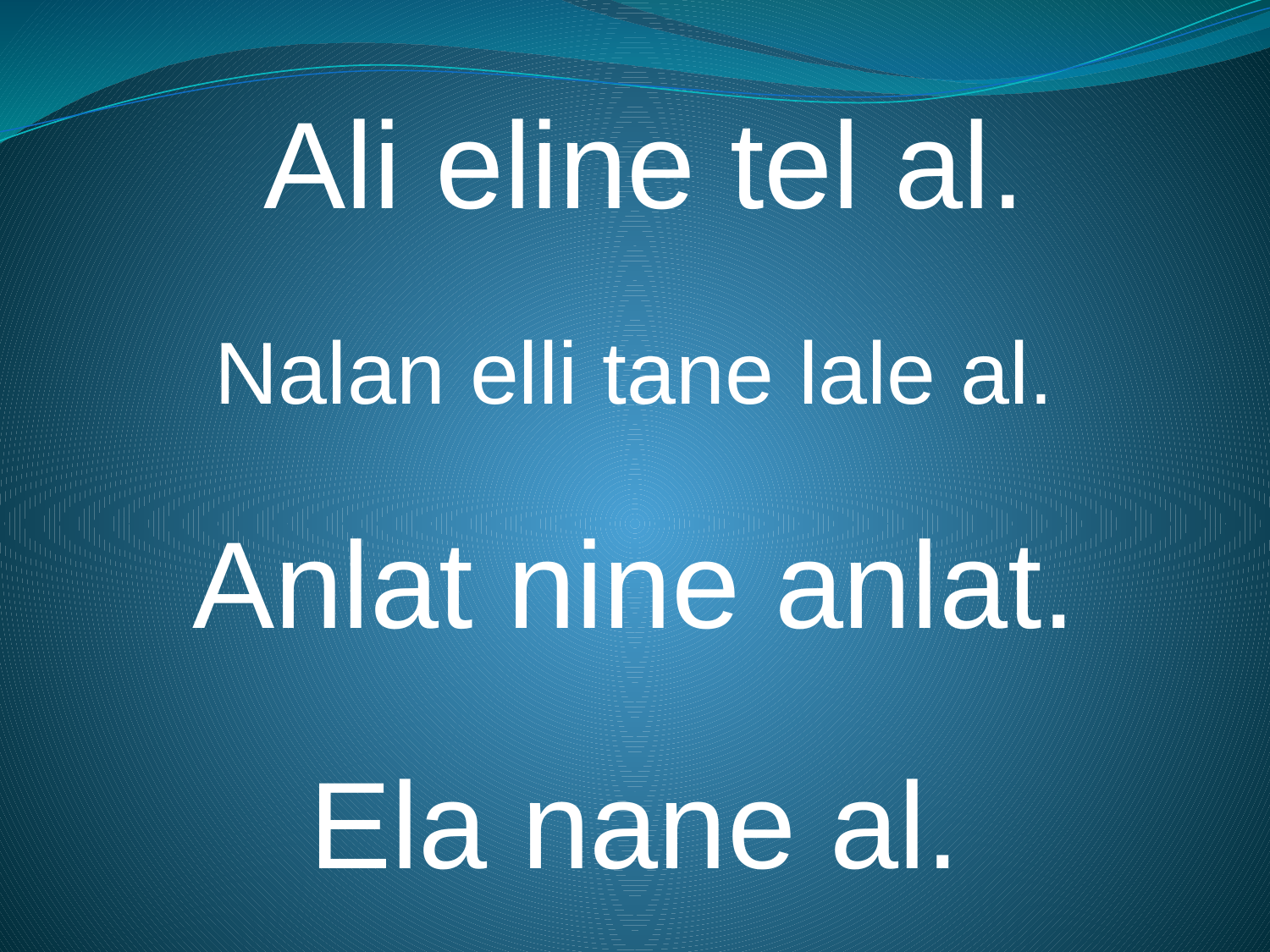

Ali eline tel al.
Nalan elli tane lale al.
Anlat nine anlat.
Ela nane al.